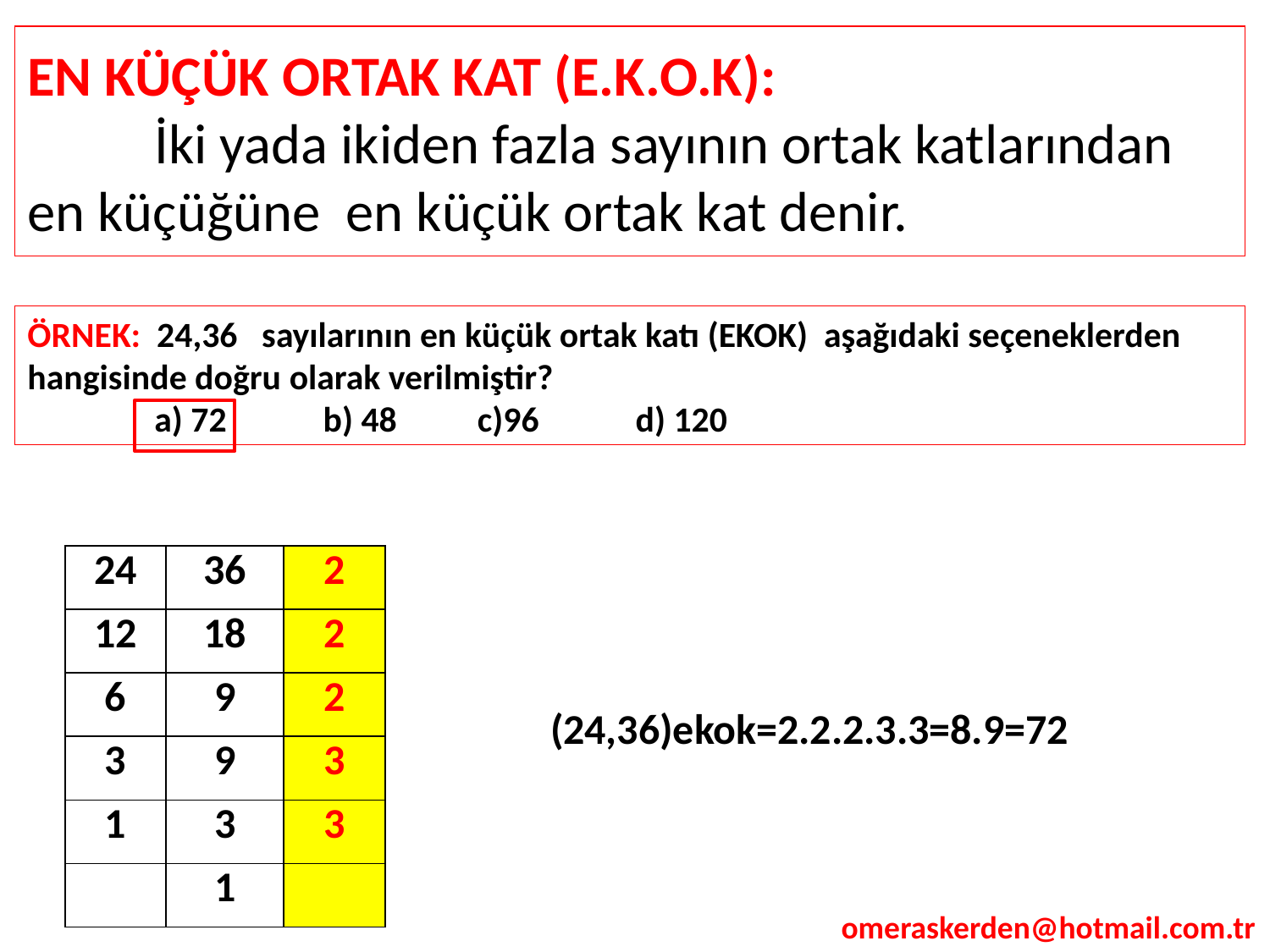

EN KÜÇÜK ORTAK KAT (E.K.O.K):
	İki yada ikiden fazla sayının ortak katlarından en küçüğüne  en küçük ortak kat denir.
ÖRNEK:  24,36   sayılarının en küçük ortak katı (EKOK)  aşağıdaki seçeneklerden hangisinde doğru olarak verilmiştir?
	a) 72            b) 48          c)96            d) 120

| 24 | 36 | 2 |
| --- | --- | --- |
| 12 | 18 | 2 |
| 6 | 9 | 2 |
| 3 | 9 | 3 |
| 1 | 3 | 3 |
|  | 1 |  |
(24,36)ekok=2.2.2.3.3=8.9=72
omeraskerden@hotmail.com.tr